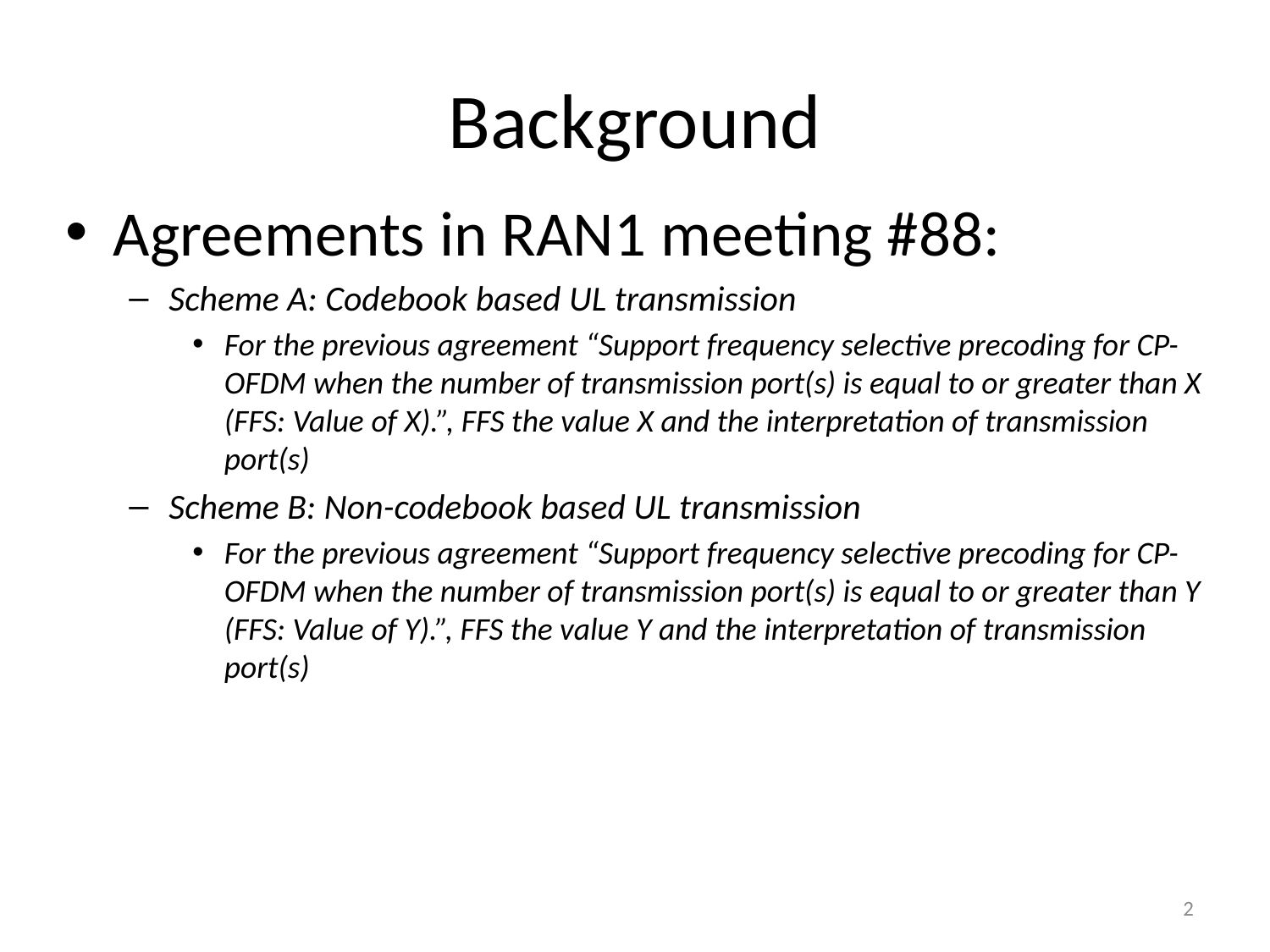

# Background
Agreements in RAN1 meeting #88:
Scheme A: Codebook based UL transmission
For the previous agreement “Support frequency selective precoding for CP-OFDM when the number of transmission port(s) is equal to or greater than X (FFS: Value of X).”, FFS the value X and the interpretation of transmission port(s)
Scheme B: Non-codebook based UL transmission
For the previous agreement “Support frequency selective precoding for CP-OFDM when the number of transmission port(s) is equal to or greater than Y (FFS: Value of Y).”, FFS the value Y and the interpretation of transmission port(s)

2